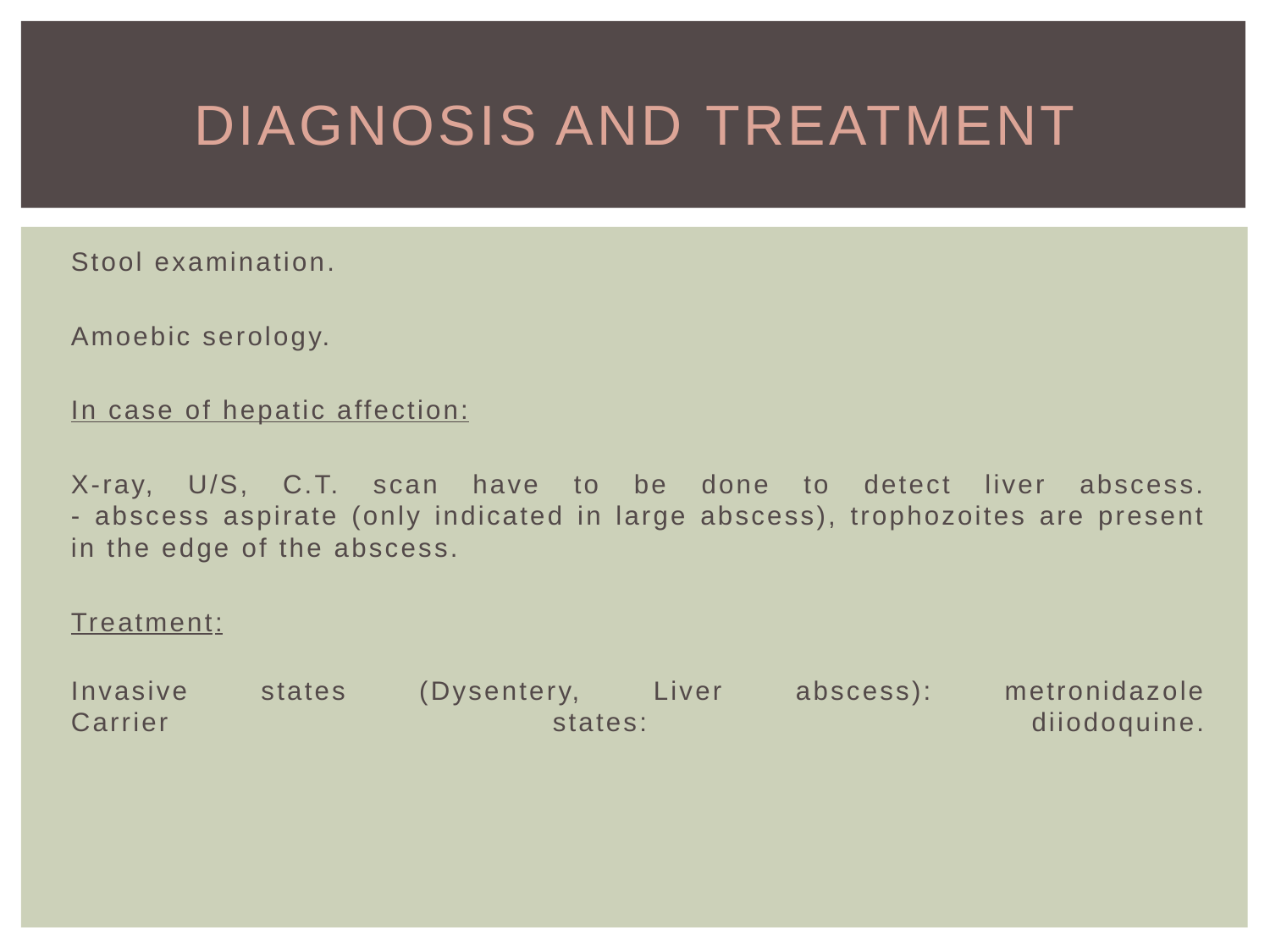

# Diagnosis and Treatment
Stool examination.

Amoebic serology.

In case of hepatic affection:

X-ray, U/S, C.T. scan have to be done to detect liver abscess.
- abscess aspirate (only indicated in large abscess), trophozoites are present in the edge of the abscess.

Treatment:
Invasive states (Dysentery, Liver abscess): metronidazole
Carrier states: diiodoquine.